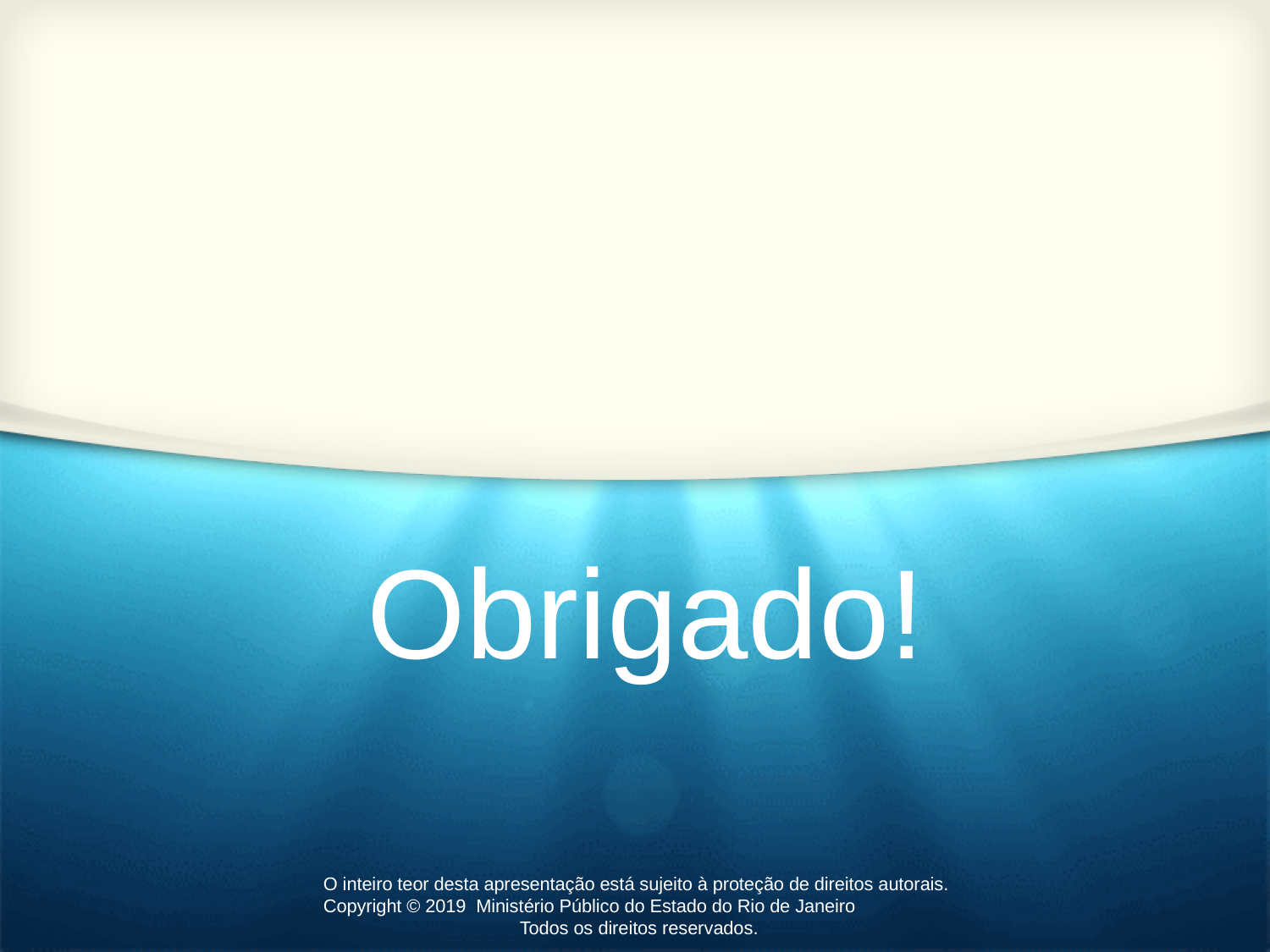

Obrigado!
O inteiro teor desta apresentação está sujeito à proteção de direitos autorais.
Copyright © 2019  Ministério Público do Estado do Rio de Janeiro
Todos os direitos reservados.